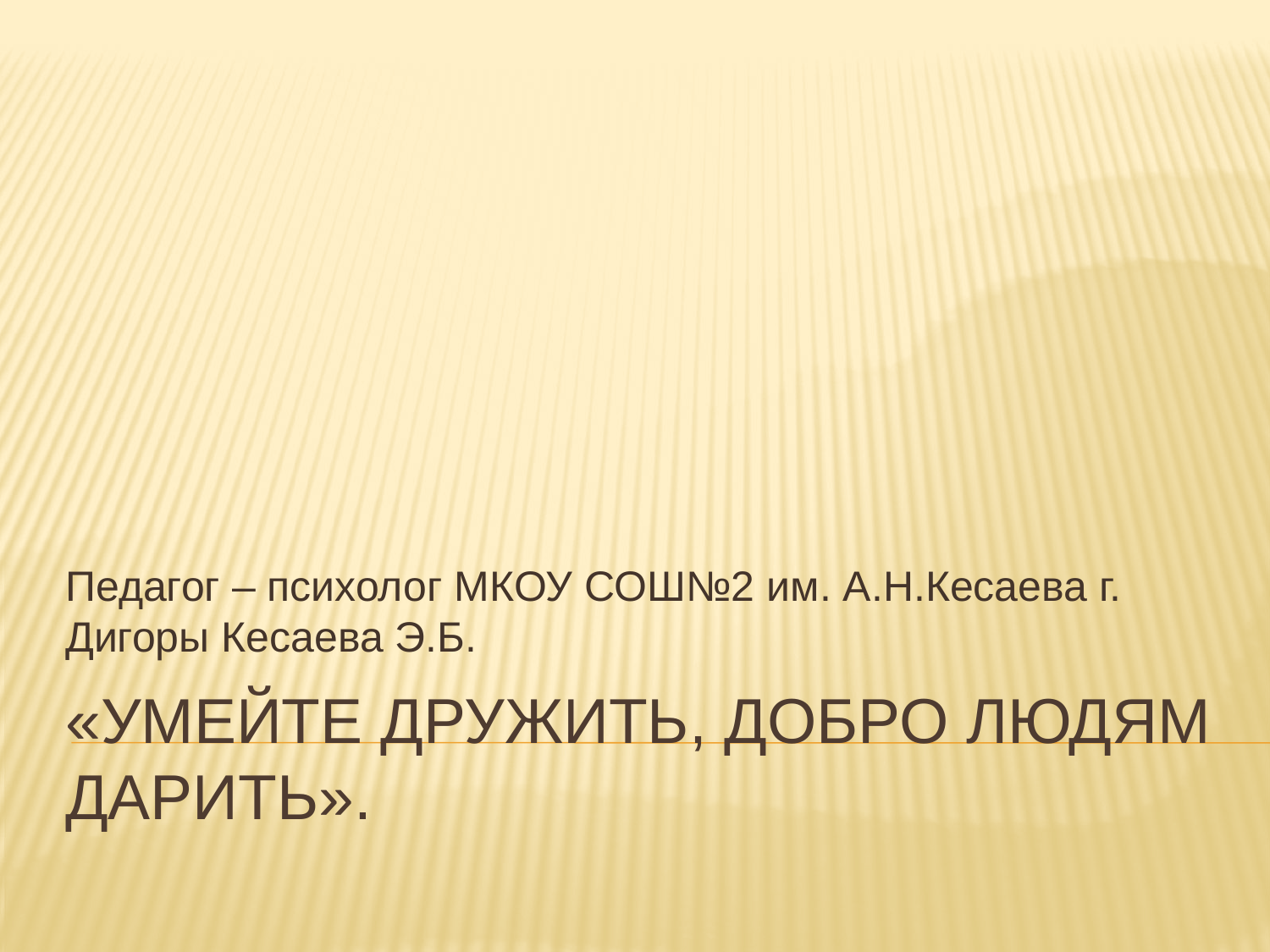

Педагог – психолог МКОУ СОШ№2 им. А.Н.Кесаева г. Дигоры Кесаева Э.Б.
# «Умейте дружить, добро людям дарить».